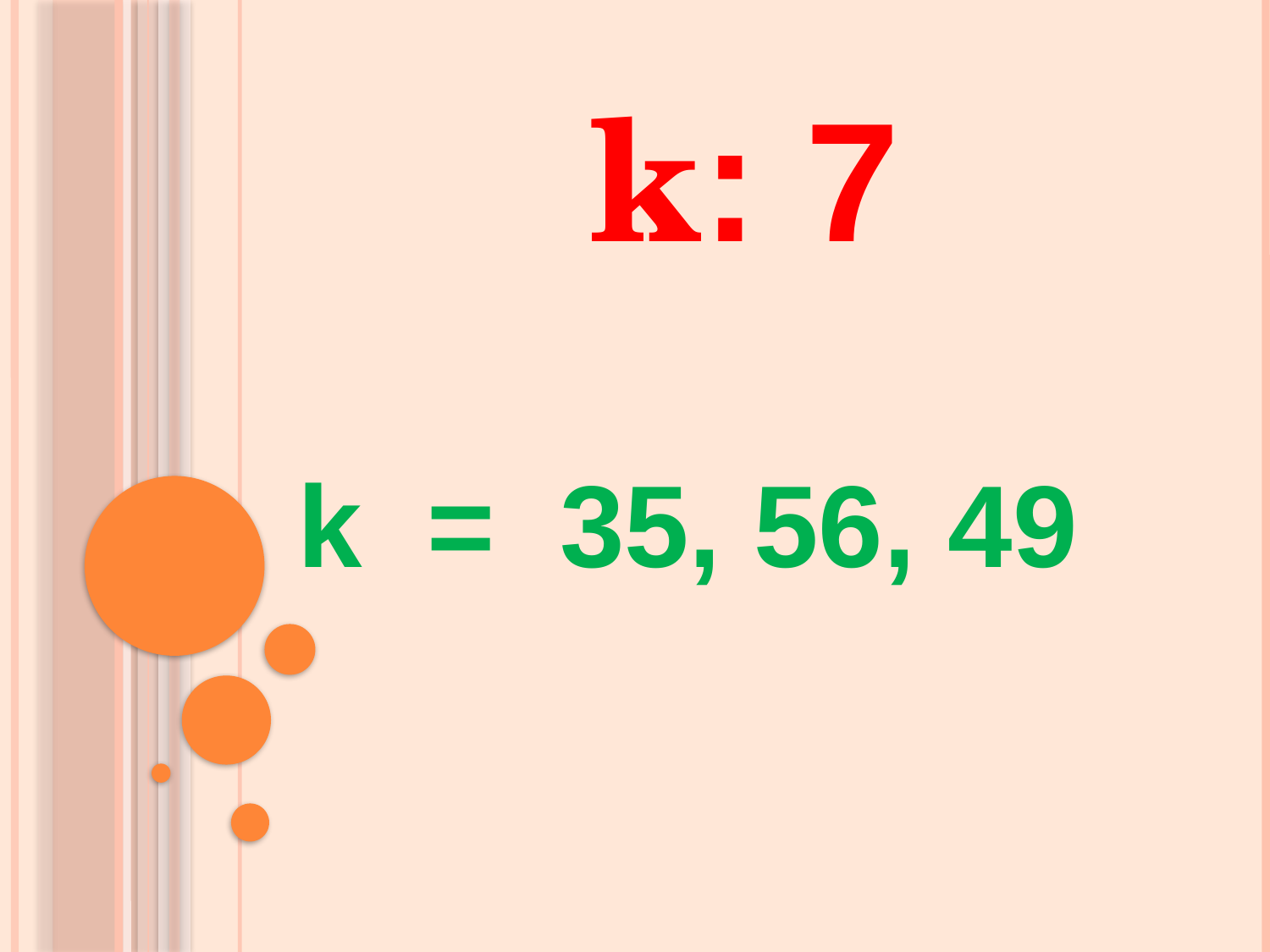

k  : 7

k  =  35, 56, 49